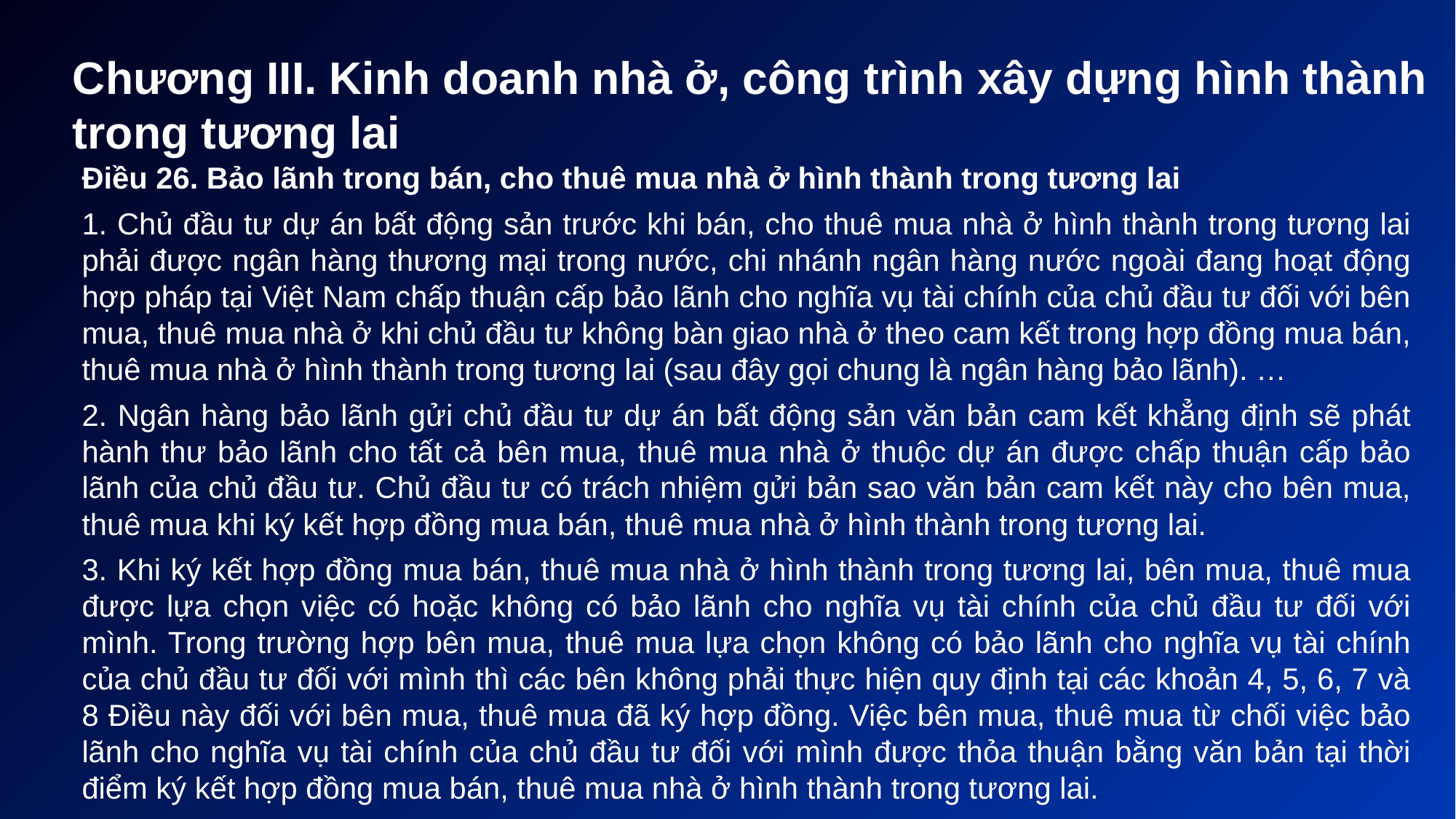

# Chương III. Kinh doanh nhà ở, công trình xây dựng hình thành trong tương lai
Điều 26. Bảo lãnh trong bán, cho thuê mua nhà ở hình thành trong tương lai
1. Chủ đầu tư dự án bất động sản trước khi bán, cho thuê mua nhà ở hình thành trong tương lai phải được ngân hàng thương mại trong nước, chi nhánh ngân hàng nước ngoài đang hoạt động hợp pháp tại Việt Nam chấp thuận cấp bảo lãnh cho nghĩa vụ tài chính của chủ đầu tư đối với bên mua, thuê mua nhà ở khi chủ đầu tư không bàn giao nhà ở theo cam kết trong hợp đồng mua bán, thuê mua nhà ở hình thành trong tương lai (sau đây gọi chung là ngân hàng bảo lãnh). …
2. Ngân hàng bảo lãnh gửi chủ đầu tư dự án bất động sản văn bản cam kết khẳng định sẽ phát hành thư bảo lãnh cho tất cả bên mua, thuê mua nhà ở thuộc dự án được chấp thuận cấp bảo lãnh của chủ đầu tư. Chủ đầu tư có trách nhiệm gửi bản sao văn bản cam kết này cho bên mua, thuê mua khi ký kết hợp đồng mua bán, thuê mua nhà ở hình thành trong tương lai.
3. Khi ký kết hợp đồng mua bán, thuê mua nhà ở hình thành trong tương lai, bên mua, thuê mua được lựa chọn việc có hoặc không có bảo lãnh cho nghĩa vụ tài chính của chủ đầu tư đối với mình. Trong trường hợp bên mua, thuê mua lựa chọn không có bảo lãnh cho nghĩa vụ tài chính của chủ đầu tư đối với mình thì các bên không phải thực hiện quy định tại các khoản 4, 5, 6, 7 và 8 Điều này đối với bên mua, thuê mua đã ký hợp đồng. Việc bên mua, thuê mua từ chối việc bảo lãnh cho nghĩa vụ tài chính của chủ đầu tư đối với mình được thỏa thuận bằng văn bản tại thời điểm ký kết hợp đồng mua bán, thuê mua nhà ở hình thành trong tương lai.